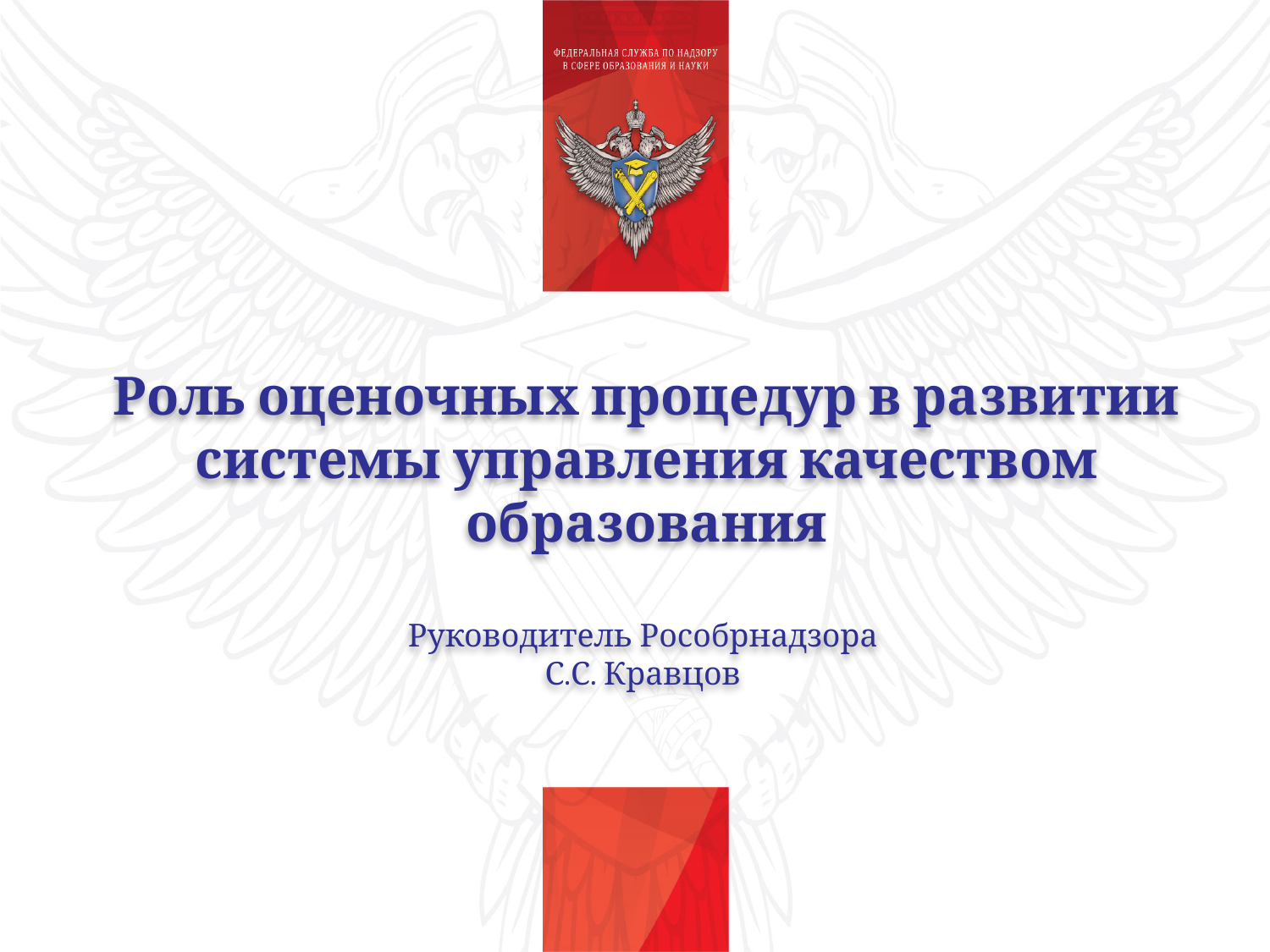

Роль оценочных процедур в развитии системы управления качеством образования
Руководитель Рособрнадзора
С.С. Кравцов